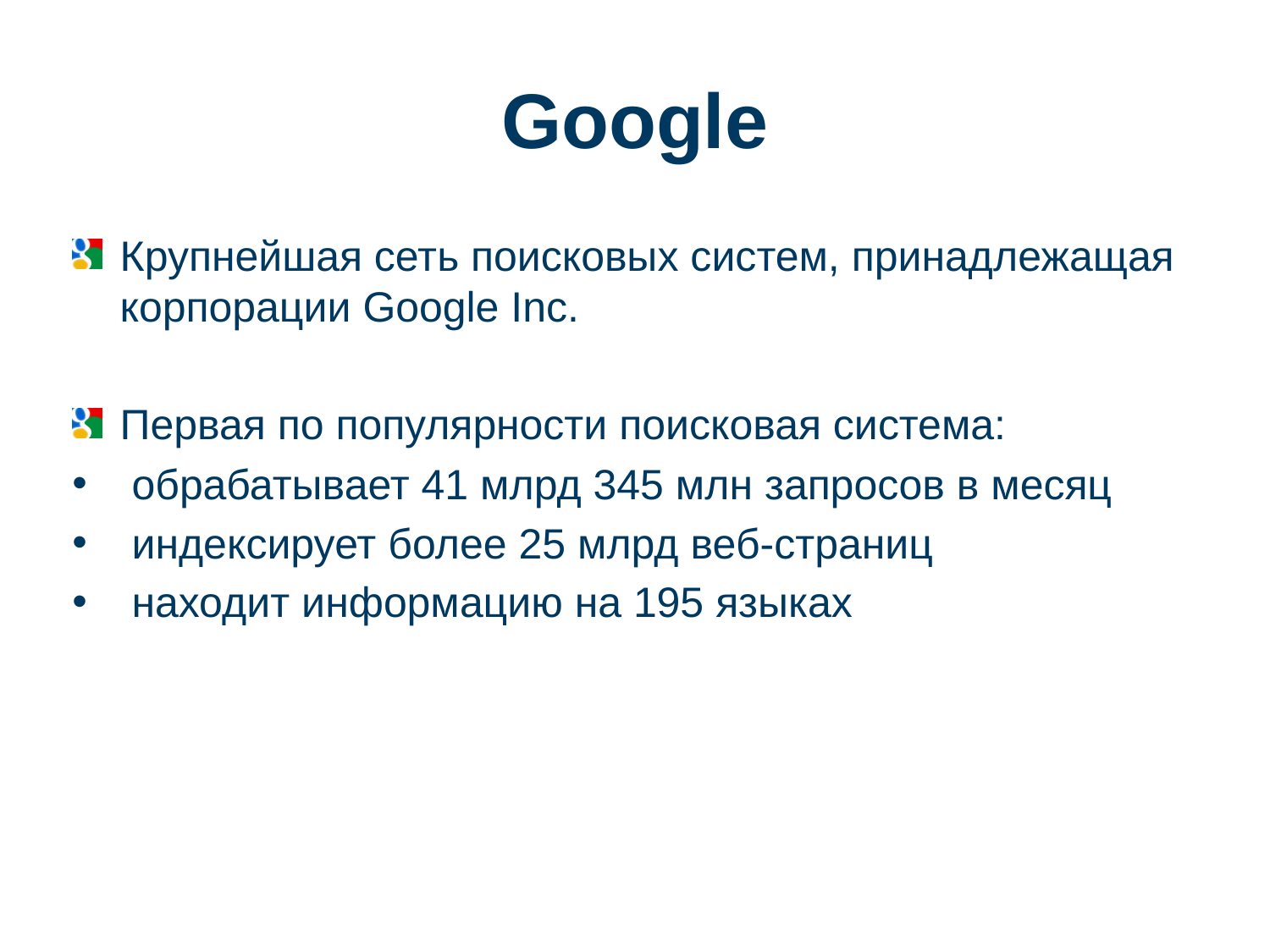

# Google
Крупнейшая сеть поисковых систем, принадлежащая корпорации Google Inc.

Первая по популярности поисковая система:
 обрабатывает 41 млрд 345 млн запросов в месяц
 индексирует более 25 млрд веб-страниц
 находит информацию на 195 языках